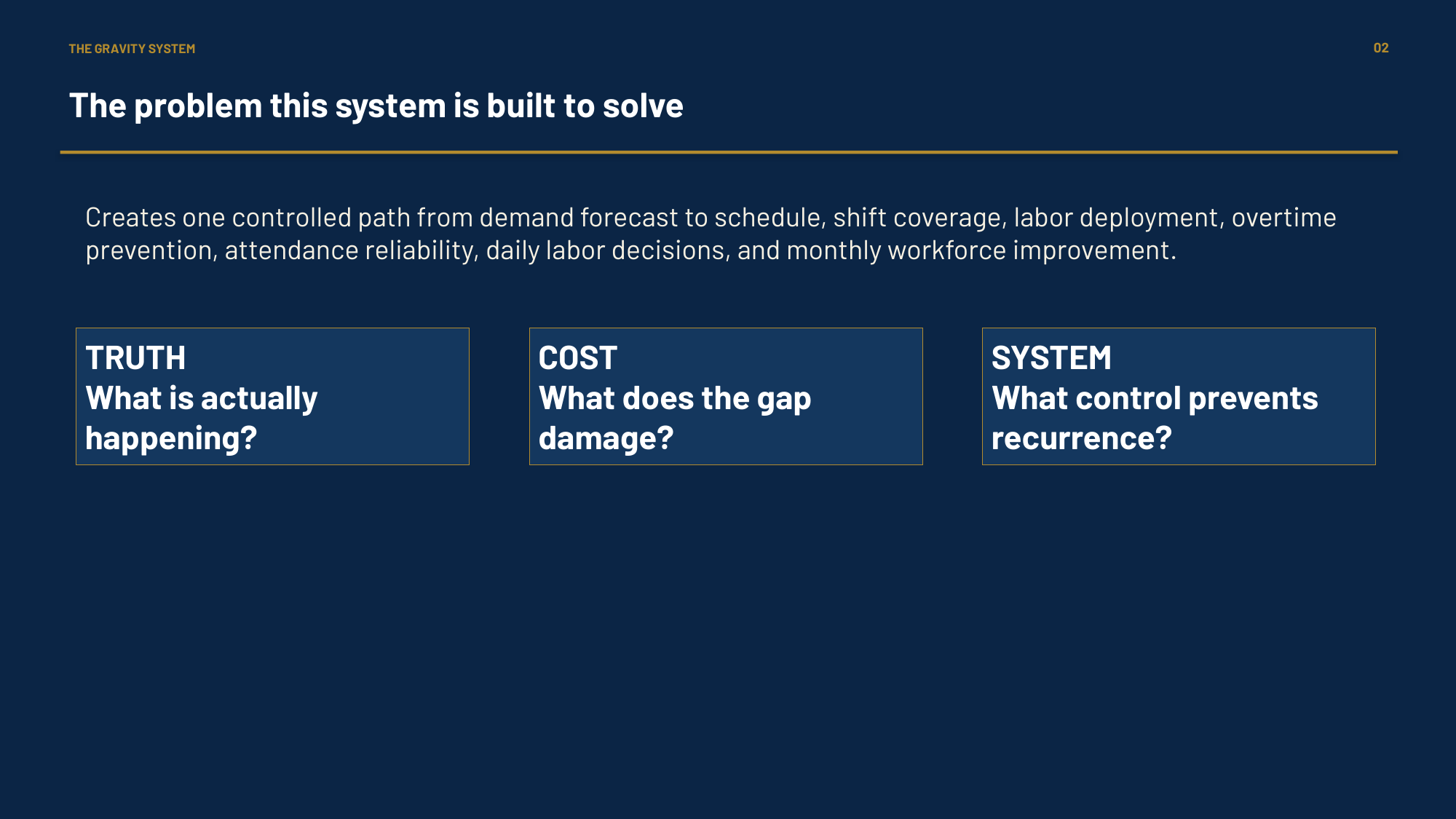

02
THE GRAVITY SYSTEM
The problem this system is built to solve

Creates one controlled path from demand forecast to schedule, shift coverage, labor deployment, overtime prevention, attendance reliability, daily labor decisions, and monthly workforce improvement.
TRUTH
What is actually happening?
COST
What does the gap damage?
SYSTEM
What control prevents recurrence?